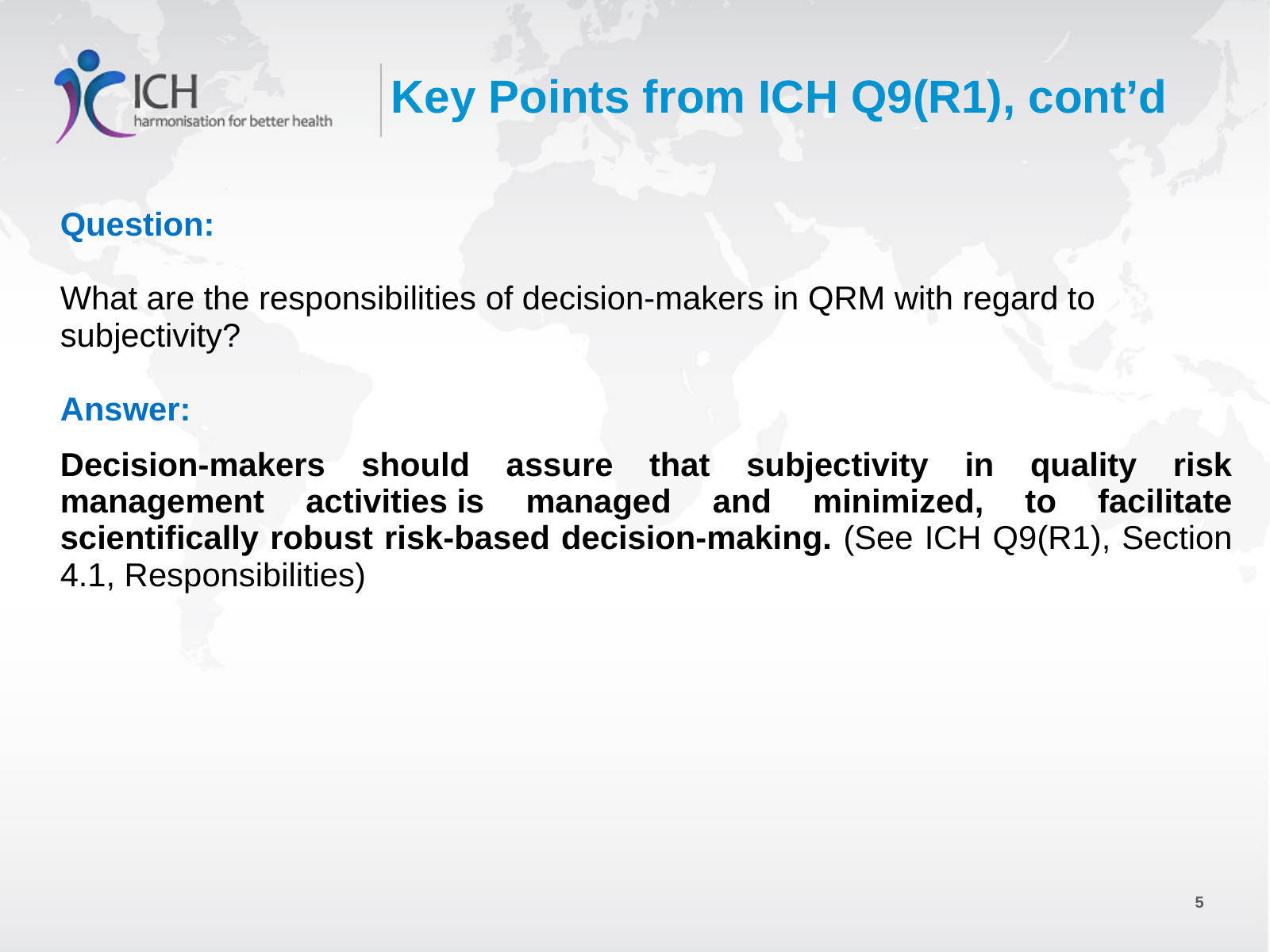

# Key Points from ICH Q9(R1), cont’d
Question:

What are the responsibilities of decision-makers in QRM with regard to subjectivity?

Answer:

Decision-makers should assure that subjectivity in quality risk management activities is managed and minimized, to facilitate scientifically robust risk-based decision-making. (See ICH Q9(R1), Section 4.1, Responsibilities)

5